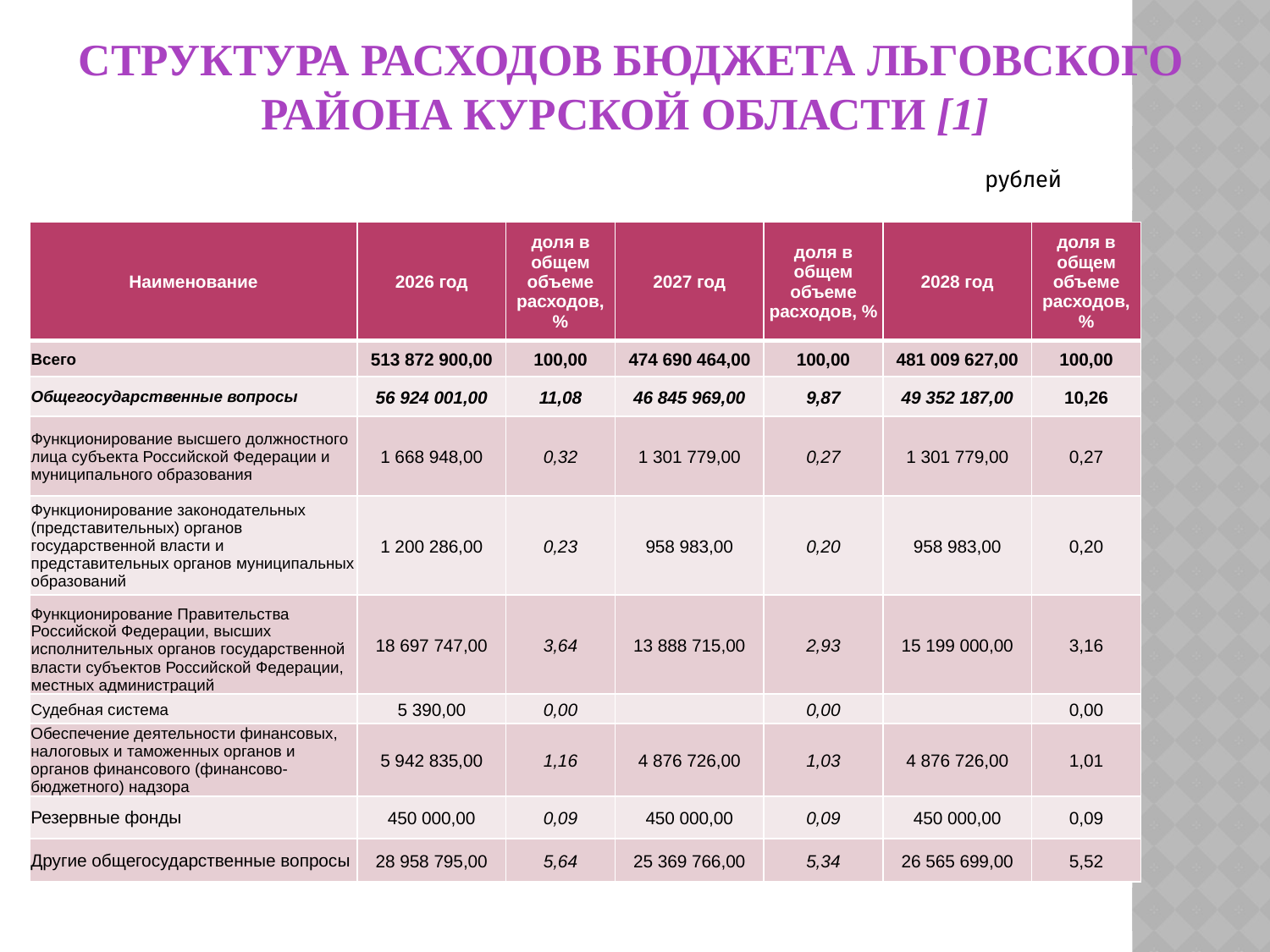

# СТРУКТУРА РАСХОДОВ БЮДЖЕТА ЛЬГОВСКОГО РАЙОНА КУРСКОЙ ОБЛАСТИ [1]
рублей
| Наименование | 2026 год | доля в общем объеме расходов, % | 2027 год | доля в общем объеме расходов, % | 2028 год | доля в общем объеме расходов, % |
| --- | --- | --- | --- | --- | --- | --- |
| Всего | 513 872 900,00 | 100,00 | 474 690 464,00 | 100,00 | 481 009 627,00 | 100,00 |
| Общегосударственные вопросы | 56 924 001,00 | 11,08 | 46 845 969,00 | 9,87 | 49 352 187,00 | 10,26 |
| Функционирование высшего должностного лица субъекта Российской Федерации и муниципального образования | 1 668 948,00 | 0,32 | 1 301 779,00 | 0,27 | 1 301 779,00 | 0,27 |
| Функционирование законодательных (представительных) органов государственной власти и представительных органов муниципальных образований | 1 200 286,00 | 0,23 | 958 983,00 | 0,20 | 958 983,00 | 0,20 |
| Функционирование Правительства Российской Федерации, высших исполнительных органов государственной власти субъектов Российской Федерации, местных администраций | 18 697 747,00 | 3,64 | 13 888 715,00 | 2,93 | 15 199 000,00 | 3,16 |
| Судебная система | 5 390,00 | 0,00 |  | 0,00 |  | 0,00 |
| Обеспечение деятельности финансовых, налоговых и таможенных органов и органов финансового (финансово-бюджетного) надзора | 5 942 835,00 | 1,16 | 4 876 726,00 | 1,03 | 4 876 726,00 | 1,01 |
| Резервные фонды | 450 000,00 | 0,09 | 450 000,00 | 0,09 | 450 000,00 | 0,09 |
| Другие общегосударственные вопросы | 28 958 795,00 | 5,64 | 25 369 766,00 | 5,34 | 26 565 699,00 | 5,52 |